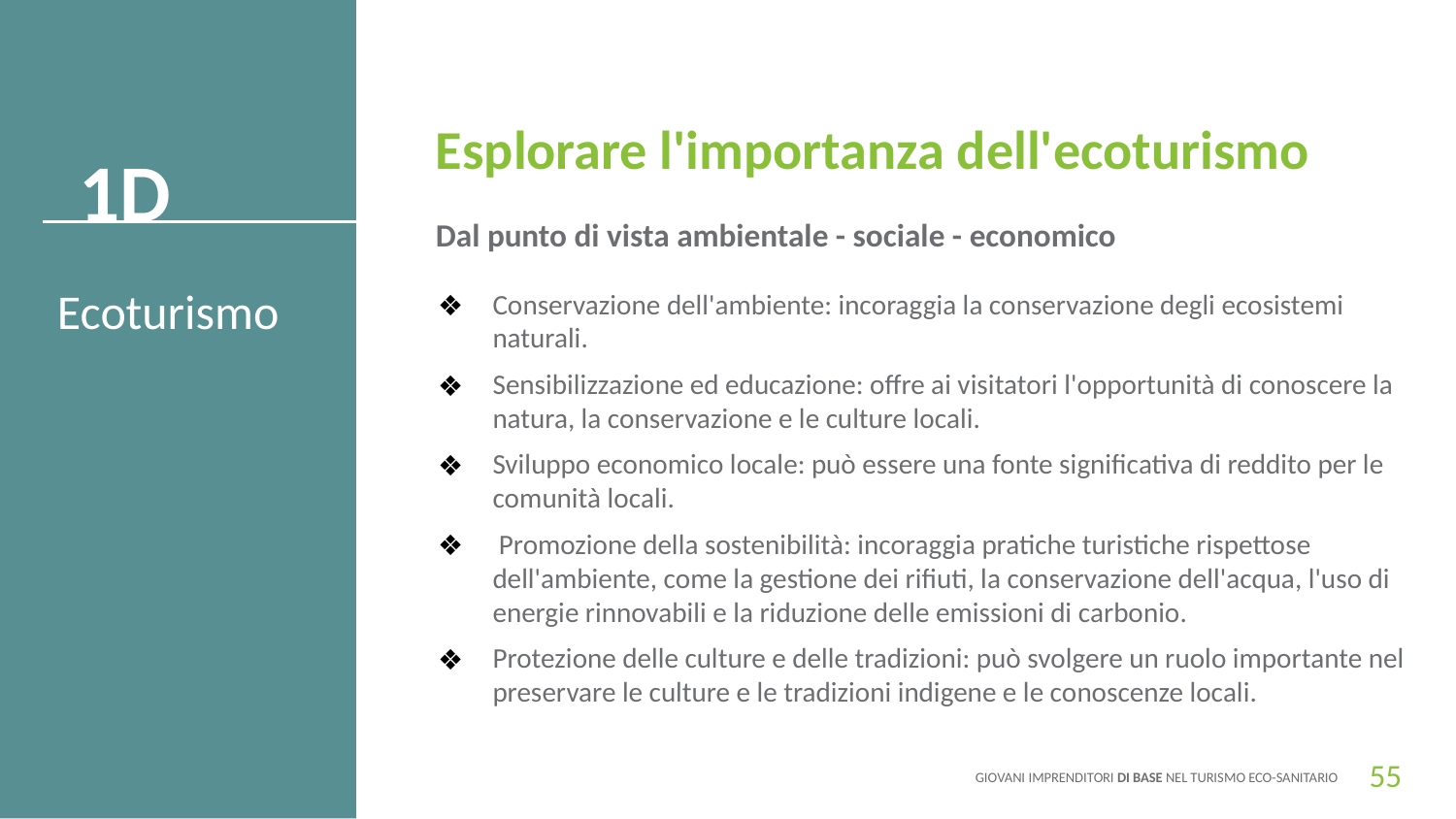

Esplorare l'importanza dell'ecoturismo
1D
Dal punto di vista ambientale - sociale - economico
Ecoturismo
Conservazione dell'ambiente: incoraggia la conservazione degli ecosistemi naturali.
Sensibilizzazione ed educazione: offre ai visitatori l'opportunità di conoscere la natura, la conservazione e le culture locali.
Sviluppo economico locale: può essere una fonte significativa di reddito per le comunità locali.
 Promozione della sostenibilità: incoraggia pratiche turistiche rispettose dell'ambiente, come la gestione dei rifiuti, la conservazione dell'acqua, l'uso di energie rinnovabili e la riduzione delle emissioni di carbonio.
Protezione delle culture e delle tradizioni: può svolgere un ruolo importante nel preservare le culture e le tradizioni indigene e le conoscenze locali.
55